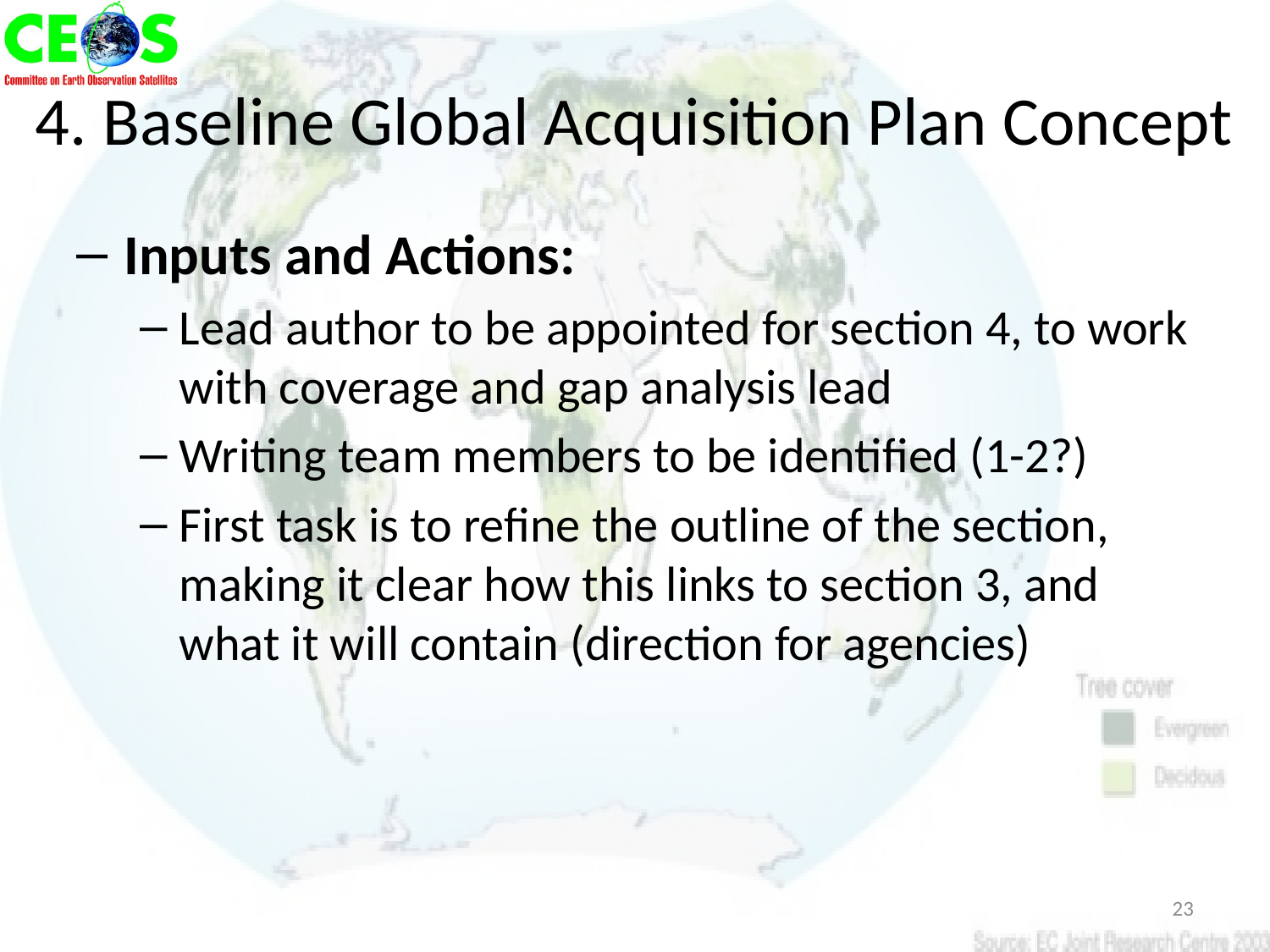

# 4. Baseline Global Acquisition Plan Concept
Inputs and Actions:
Lead author to be appointed for section 4, to work with coverage and gap analysis lead
Writing team members to be identified (1-2?)
First task is to refine the outline of the section, making it clear how this links to section 3, and what it will contain (direction for agencies)
23